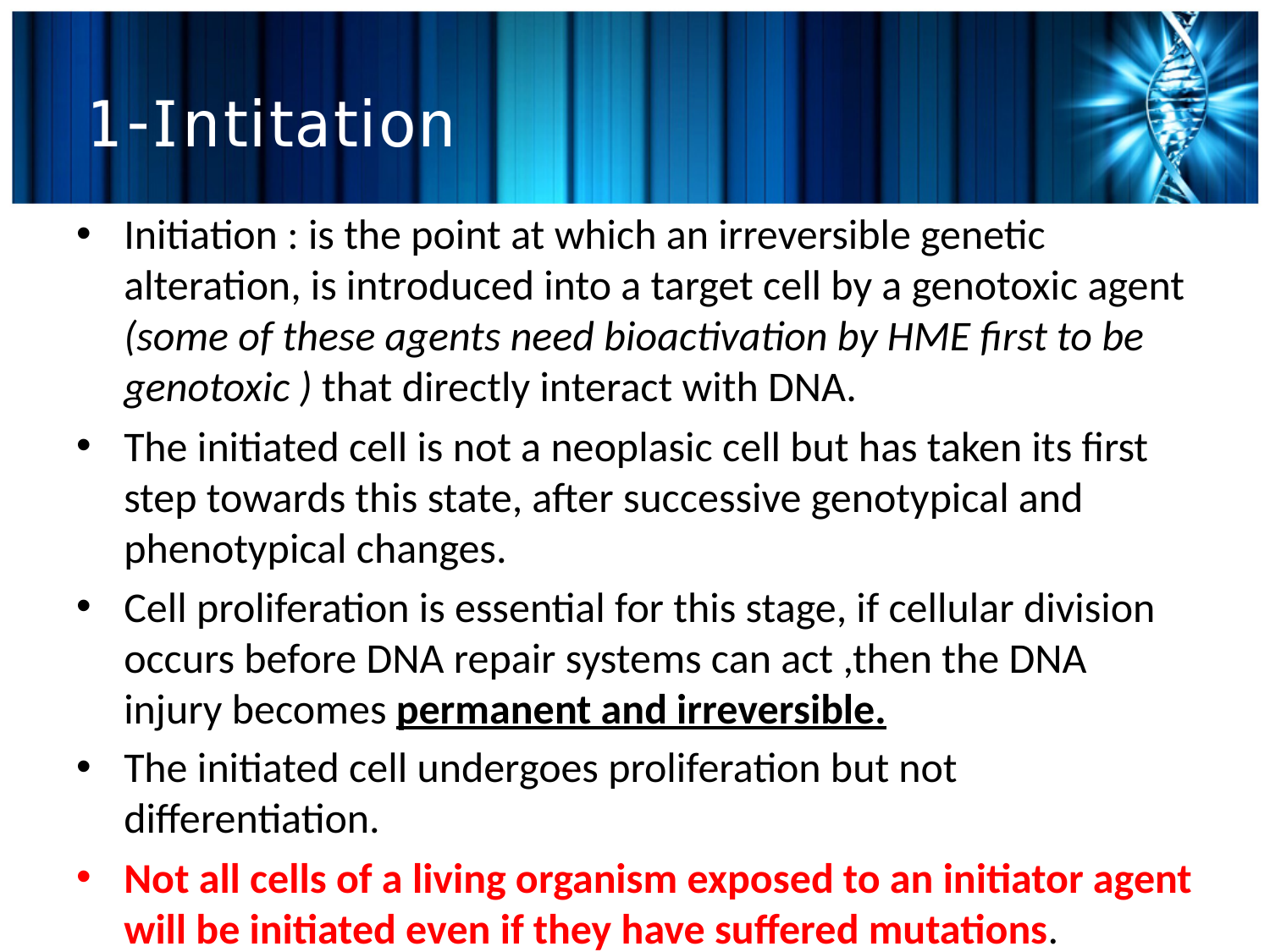

# 1-Intitation
Initiation : is the point at which an irreversible genetic alteration, is introduced into a target cell by a genotoxic agent (some of these agents need bioactivation by HME first to be genotoxic ) that directly interact with DNA.
The initiated cell is not a neoplasic cell but has taken its first step towards this state, after successive genotypical and phenotypical changes.
Cell proliferation is essential for this stage, if cellular division occurs before DNA repair systems can act ,then the DNA injury becomes permanent and irreversible.
The initiated cell undergoes proliferation but not differentiation.
Not all cells of a living organism exposed to an initiator agent will be initiated even if they have suffered mutations.